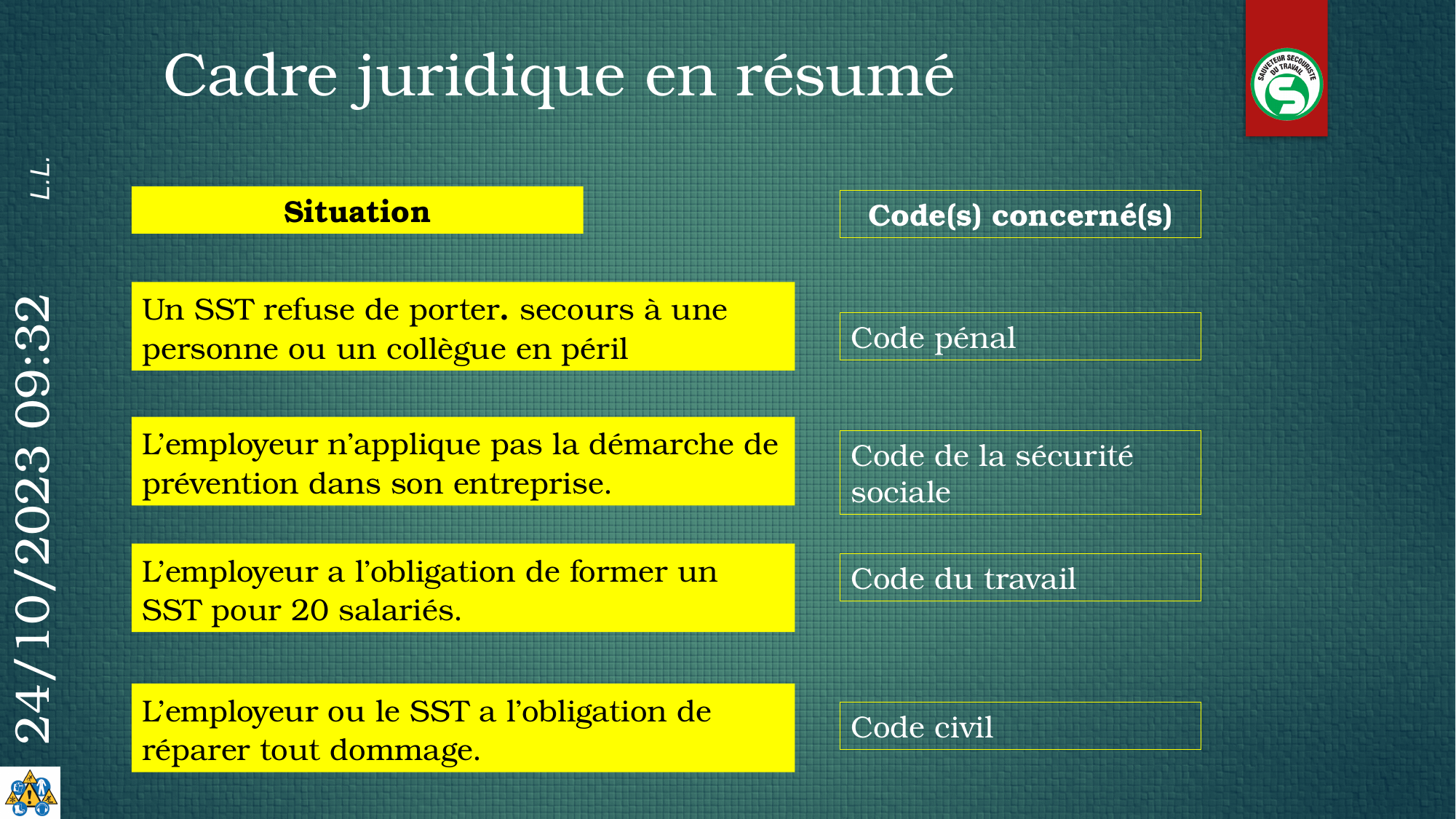

Cadre juridique en résumé
Situation
Code(s) concerné(s)
Un SST refuse de porter. secours à une personne ou un collègue en péril
Code pénal
L’employeur n’applique pas la démarche de prévention dans son entreprise.
Code de la sécurité sociale
L’employeur a l’obligation de former un SST pour 20 salariés.
Code du travail
L’employeur ou le SST a l’obligation de réparer tout dommage.
Code civil